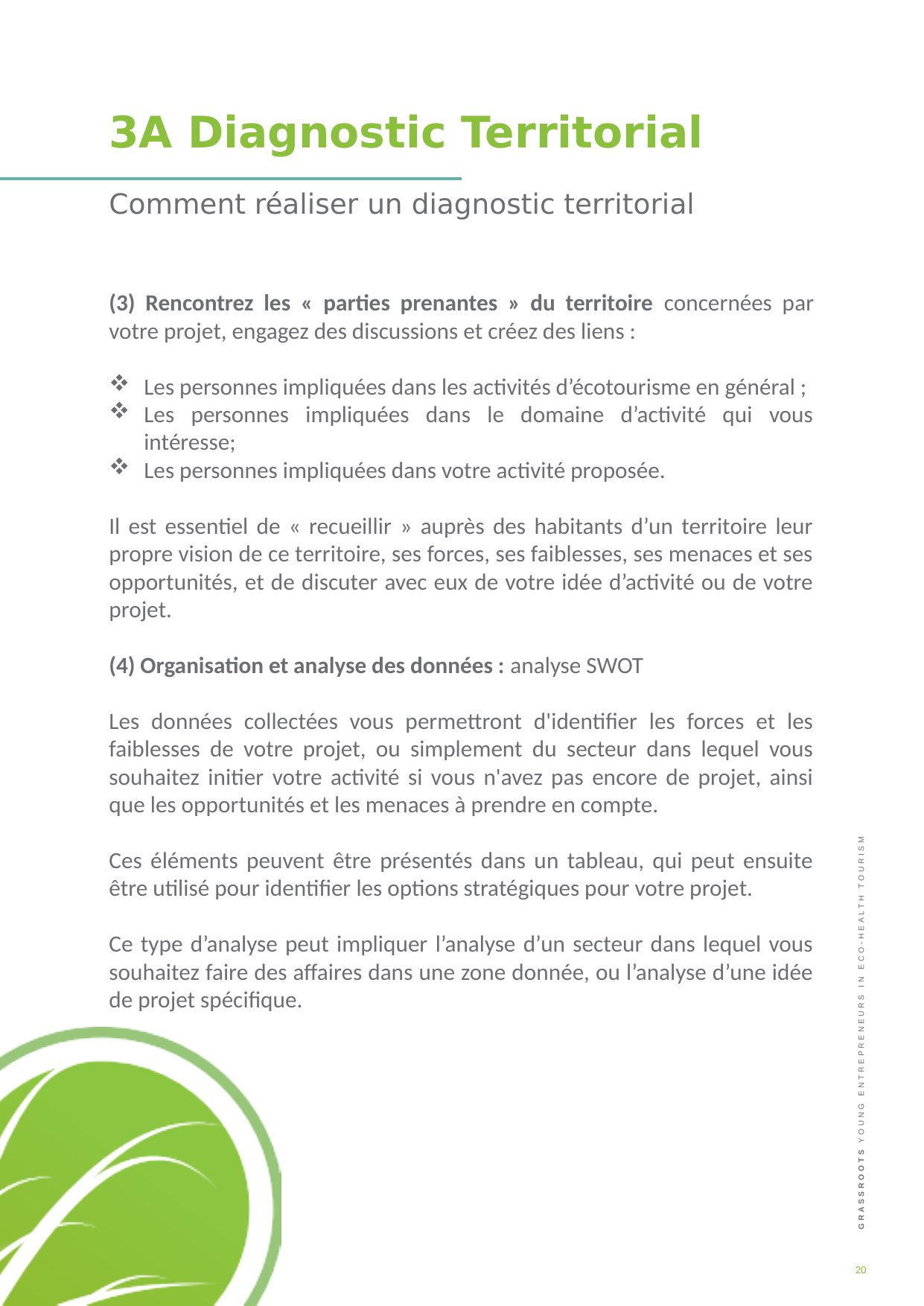

3A Diagnostic Territorial
Comment réaliser un diagnostic territorial
(3) Rencontrez les « parties prenantes » du territoire concernées par votre projet, engagez des discussions et créez des liens :

Les personnes impliquées dans les activités d’écotourisme en général ;
Les personnes impliquées dans le domaine d’activité qui vous intéresse;
Les personnes impliquées dans votre activité proposée.

Il est essentiel de « recueillir » auprès des habitants d’un territoire leur propre vision de ce territoire, ses forces, ses faiblesses, ses menaces et ses opportunités, et de discuter avec eux de votre idée d’activité ou de votre projet.

(4) Organisation et analyse des données : analyse SWOT

Les données collectées vous permettront d'identifier les forces et les faiblesses de votre projet, ou simplement du secteur dans lequel vous souhaitez initier votre activité si vous n'avez pas encore de projet, ainsi que les opportunités et les menaces à prendre en compte.

Ces éléments peuvent être présentés dans un tableau, qui peut ensuite être utilisé pour identifier les options stratégiques pour votre projet.

Ce type d’analyse peut impliquer l’analyse d’un secteur dans lequel vous souhaitez faire des affaires dans une zone donnée, ou l’analyse d’une idée de projet spécifique.

20